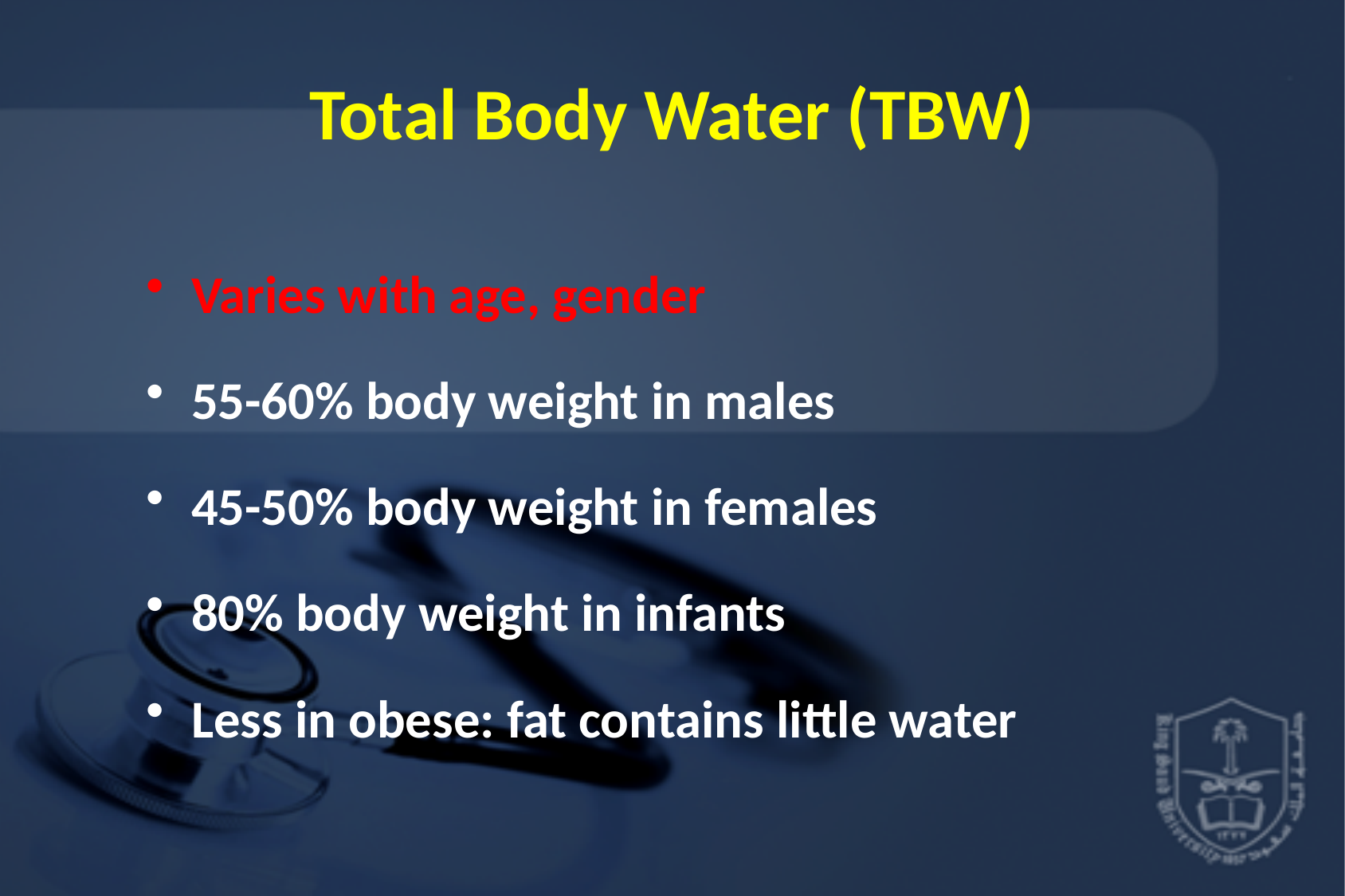

# Total Body Water (TBW)
Varies with age, gender
55-60% body weight in males
45-50% body weight in females
80% body weight in infants
Less in obese: fat contains little water